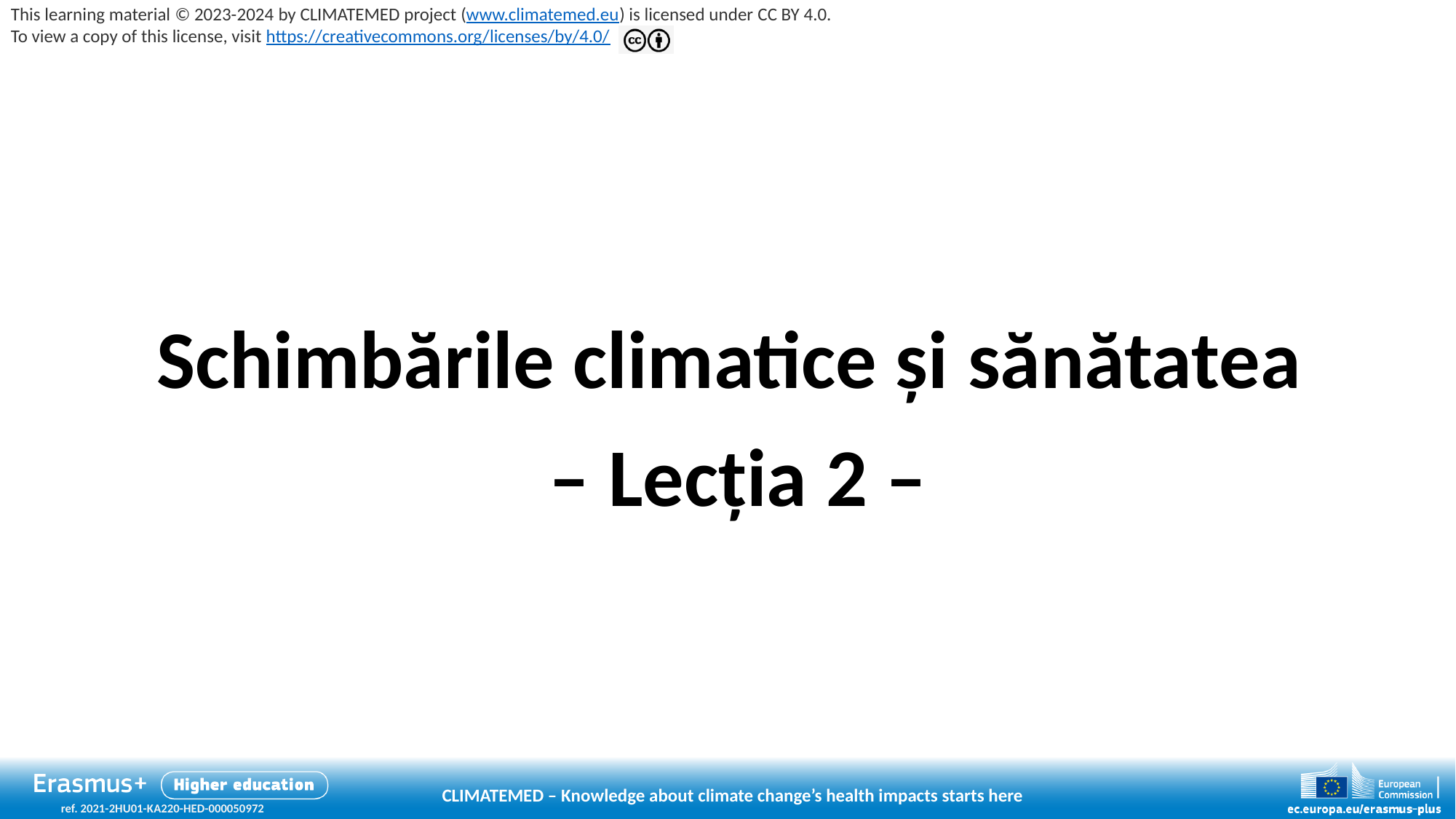

# Schimbările climatice și sănătatea – Lecția 2 –